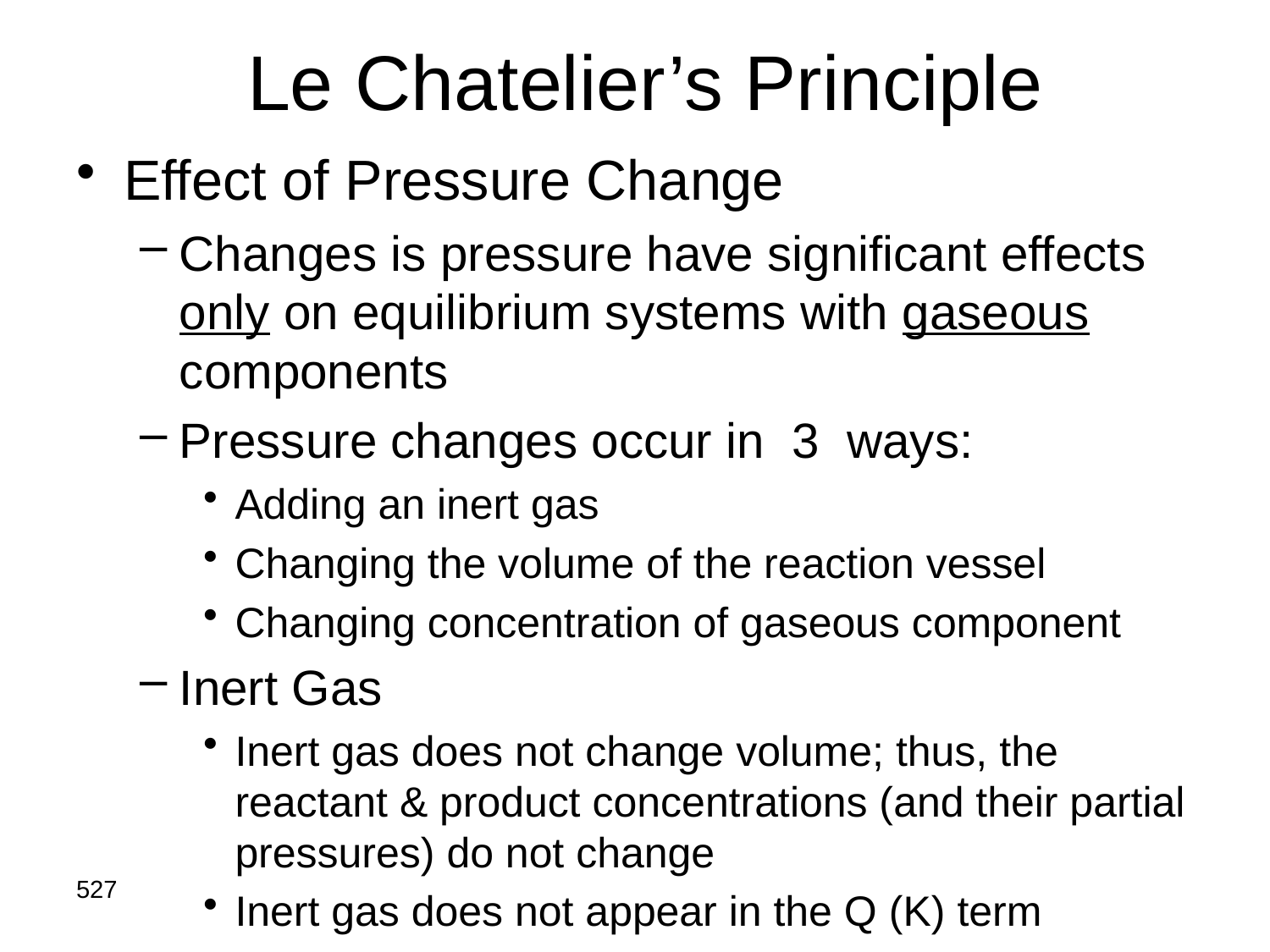

# Le Chatelier’s Principle
Effect of Pressure Change
Changes is pressure have significant effects only on equilibrium systems with gaseous components
Pressure changes occur in  3  ways:
Adding an inert gas
Changing the volume of the reaction vessel
Changing concentration of gaseous component
Inert Gas
Inert gas does not change volume; thus, the reactant & product concentrations (and their partial pressures) do not change
Inert gas does not appear in the Q (K) term
527